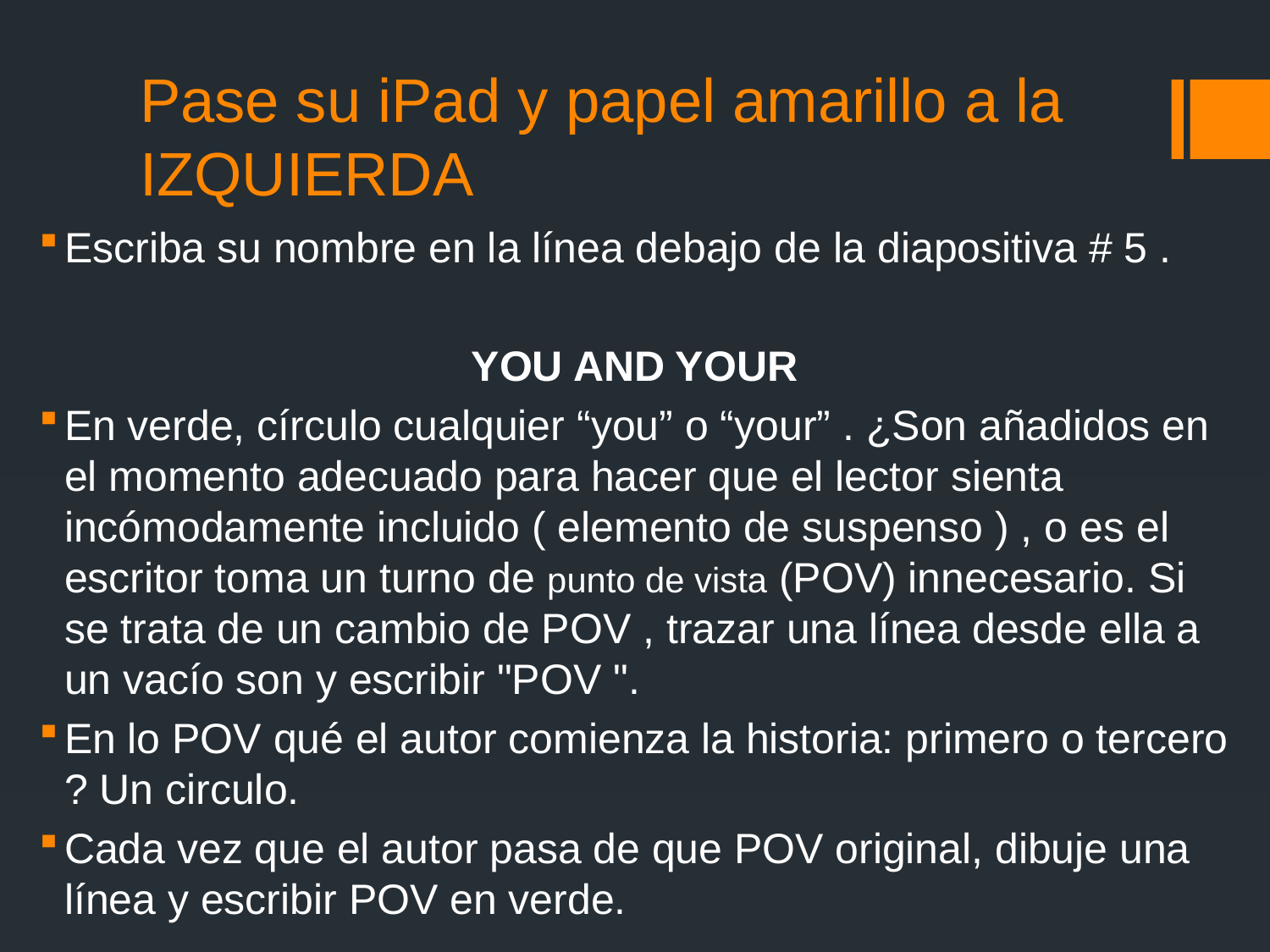

# Pase su iPad y papel amarillo a la IZQUIERDA
Escriba su nombre en la línea debajo de la diapositiva # 5 .

YOU AND YOUR
En verde, círculo cualquier “you” o “your” . ¿Son añadidos en el momento adecuado para hacer que el lector sienta incómodamente incluido ( elemento de suspenso ) , o es el escritor toma un turno de punto de vista (POV) innecesario. Si se trata de un cambio de POV , trazar una línea desde ella a un vacío son y escribir "POV ".
En lo POV qué el autor comienza la historia: primero o tercero ? Un circulo.
Cada vez que el autor pasa de que POV original, dibuje una línea y escribir POV en verde.